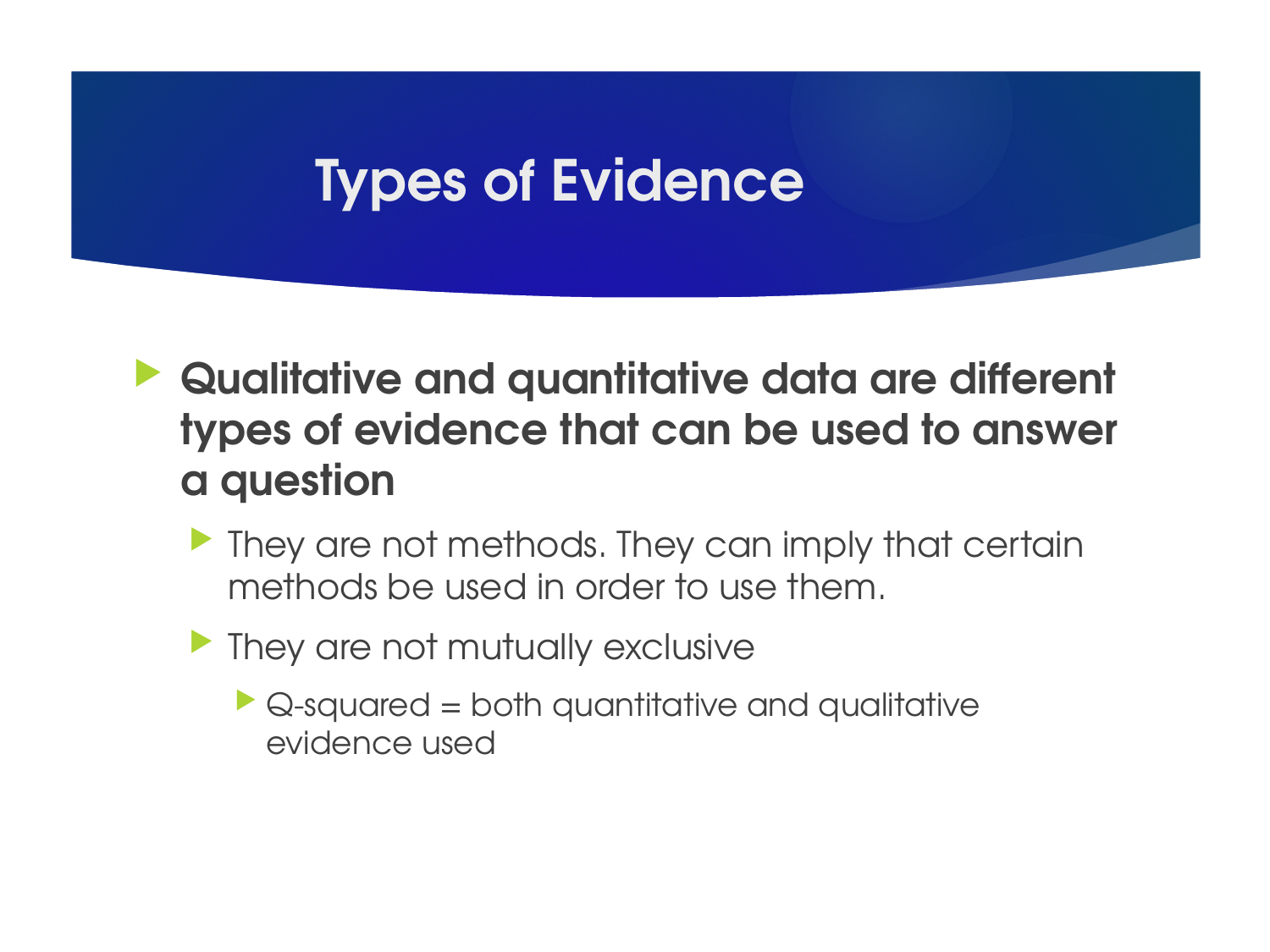

# Types of Evidence
Qualitative and quantitative data are different types of evidence that can be used to answer a question
They are not methods. They can imply that certain methods be used in order to use them.
They are not mutually exclusive
Q-squared = both quantitative and qualitative evidence used